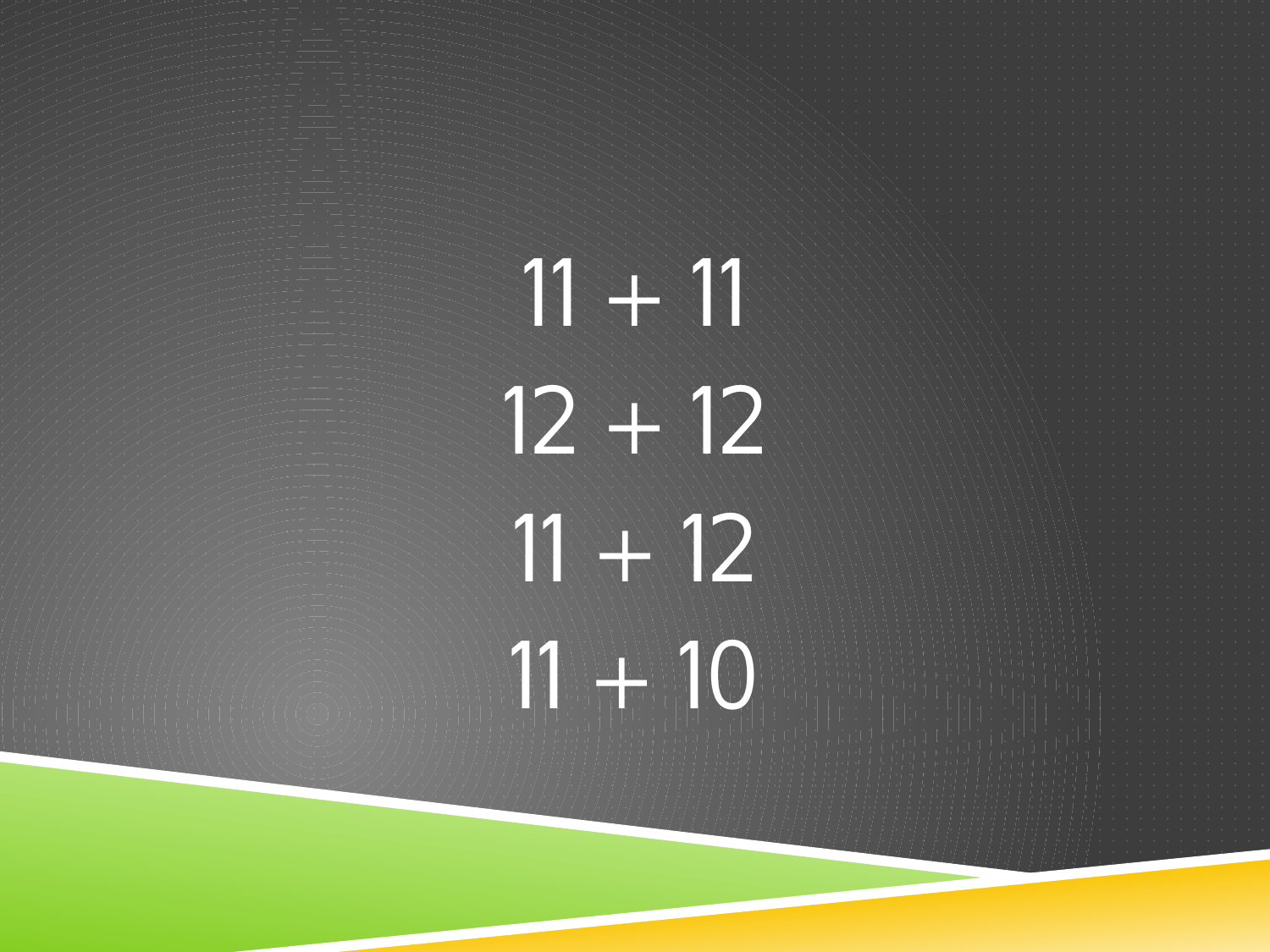

11 + 11
12 + 12
11 + 12
11 + 10